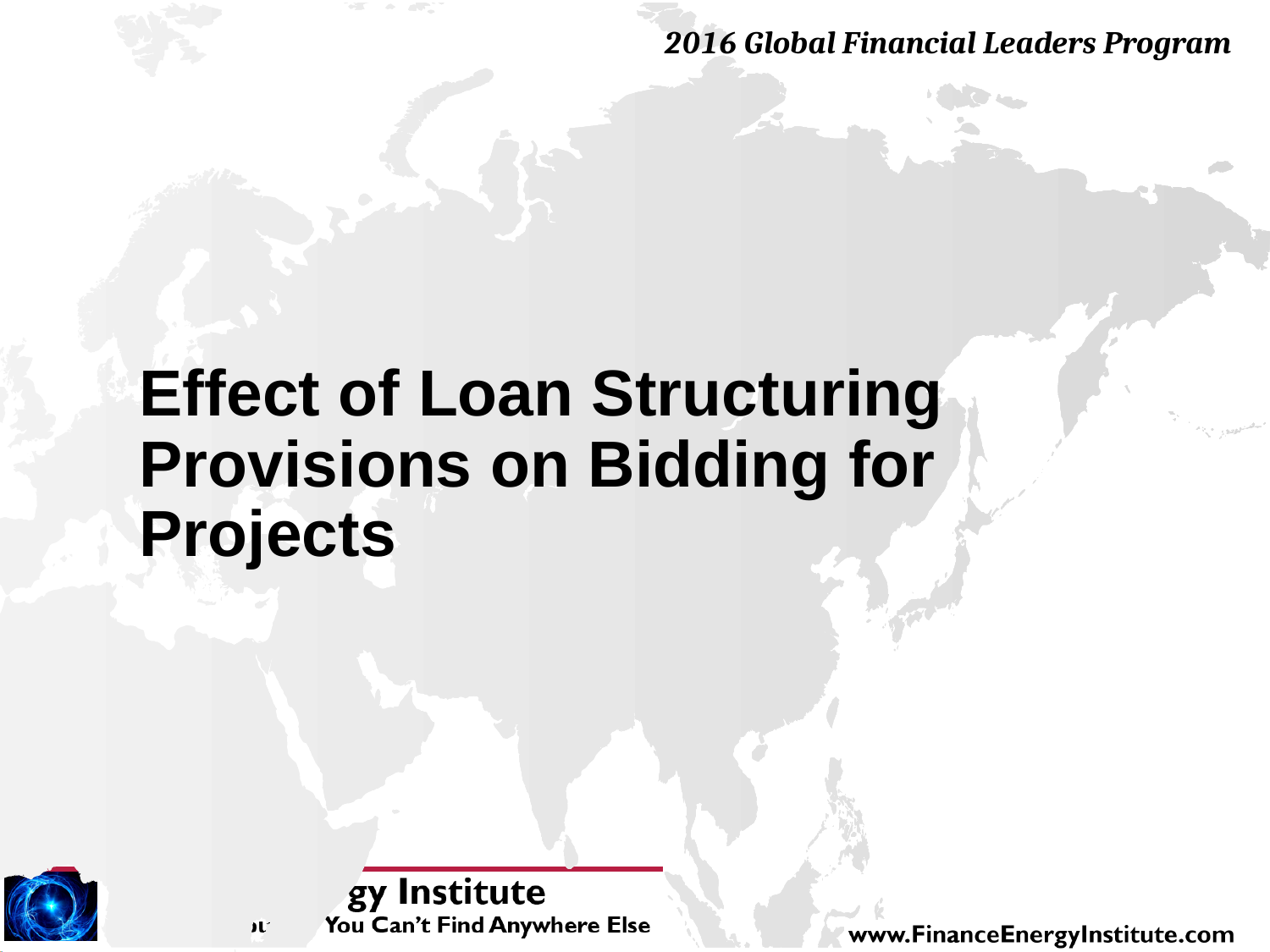

# Effect of Loan Structuring Provisions on Bidding for Projects